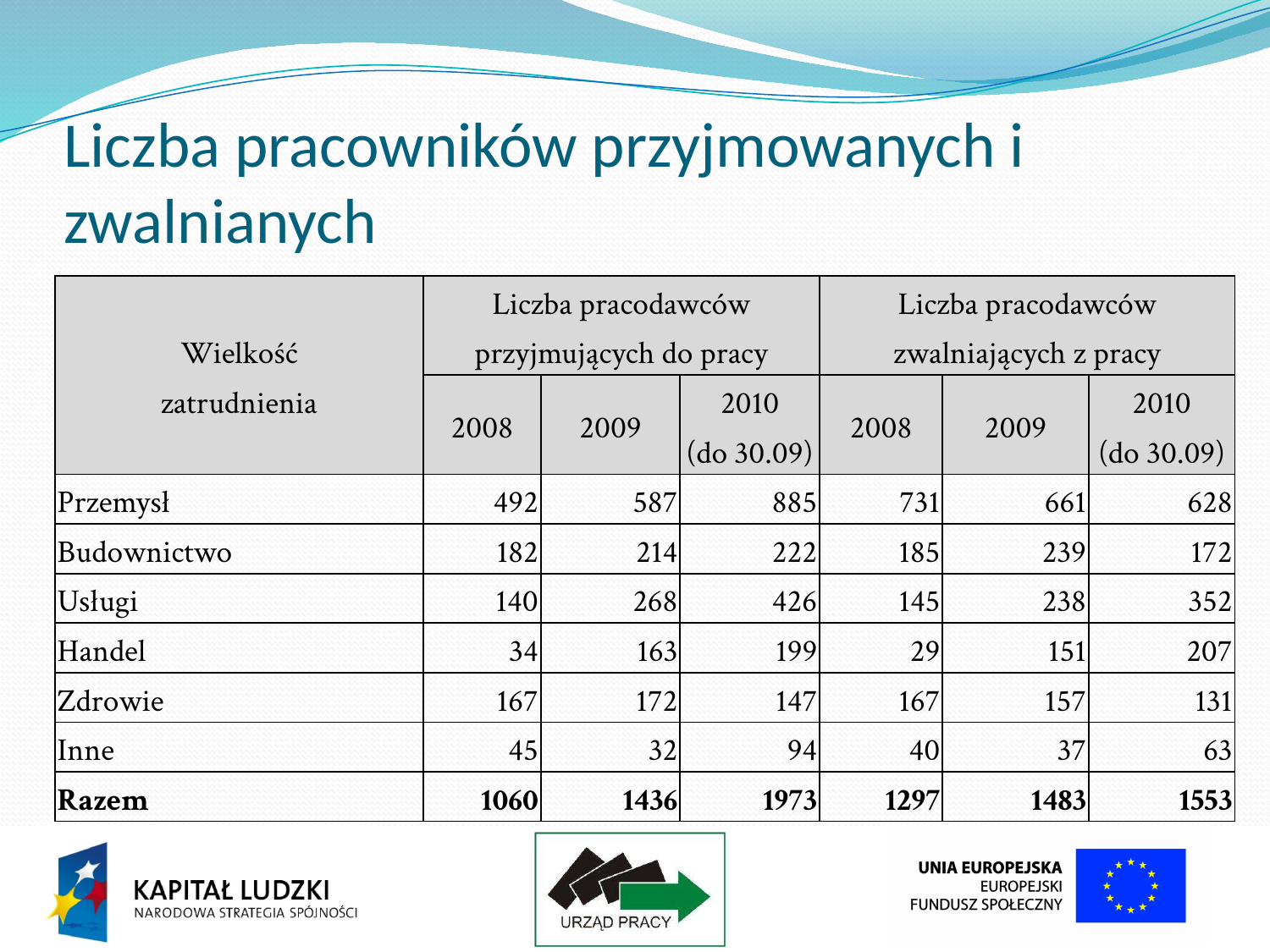

# Liczba pracowników przyjmowanych i zwalnianych
| Wielkość zatrudnienia | Liczba pracodawców przyjmujących do pracy |  |  | Liczba pracodawców zwalniających z pracy |  |  |
| --- | --- | --- | --- | --- | --- | --- |
|  | 2008 | 2009 | 2010 (do 30.09) | 2008 | 2009 | 2010 (do 30.09) |
| Przemysł | 492 | 587 | 885 | 731 | 661 | 628 |
| Budownictwo | 182 | 214 | 222 | 185 | 239 | 172 |
| Usługi | 140 | 268 | 426 | 145 | 238 | 352 |
| Handel | 34 | 163 | 199 | 29 | 151 | 207 |
| Zdrowie | 167 | 172 | 147 | 167 | 157 | 131 |
| Inne | 45 | 32 | 94 | 40 | 37 | 63 |
| Razem | 1060 | 1436 | 1973 | 1297 | 1483 | 1553 |